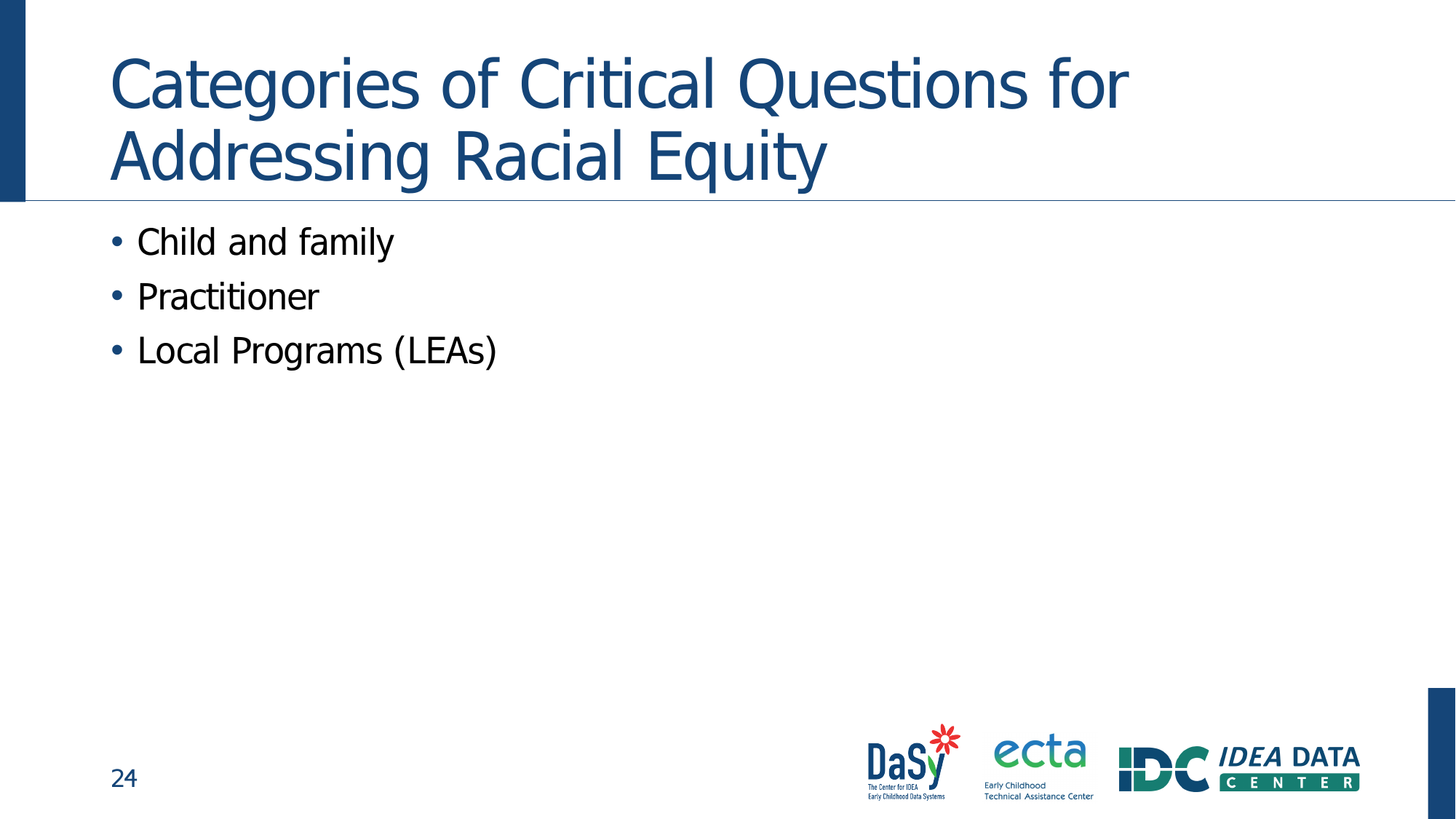

# Categories of Critical Questions for Addressing Racial Equity
Child and family
Practitioner
Local Programs (LEAs)